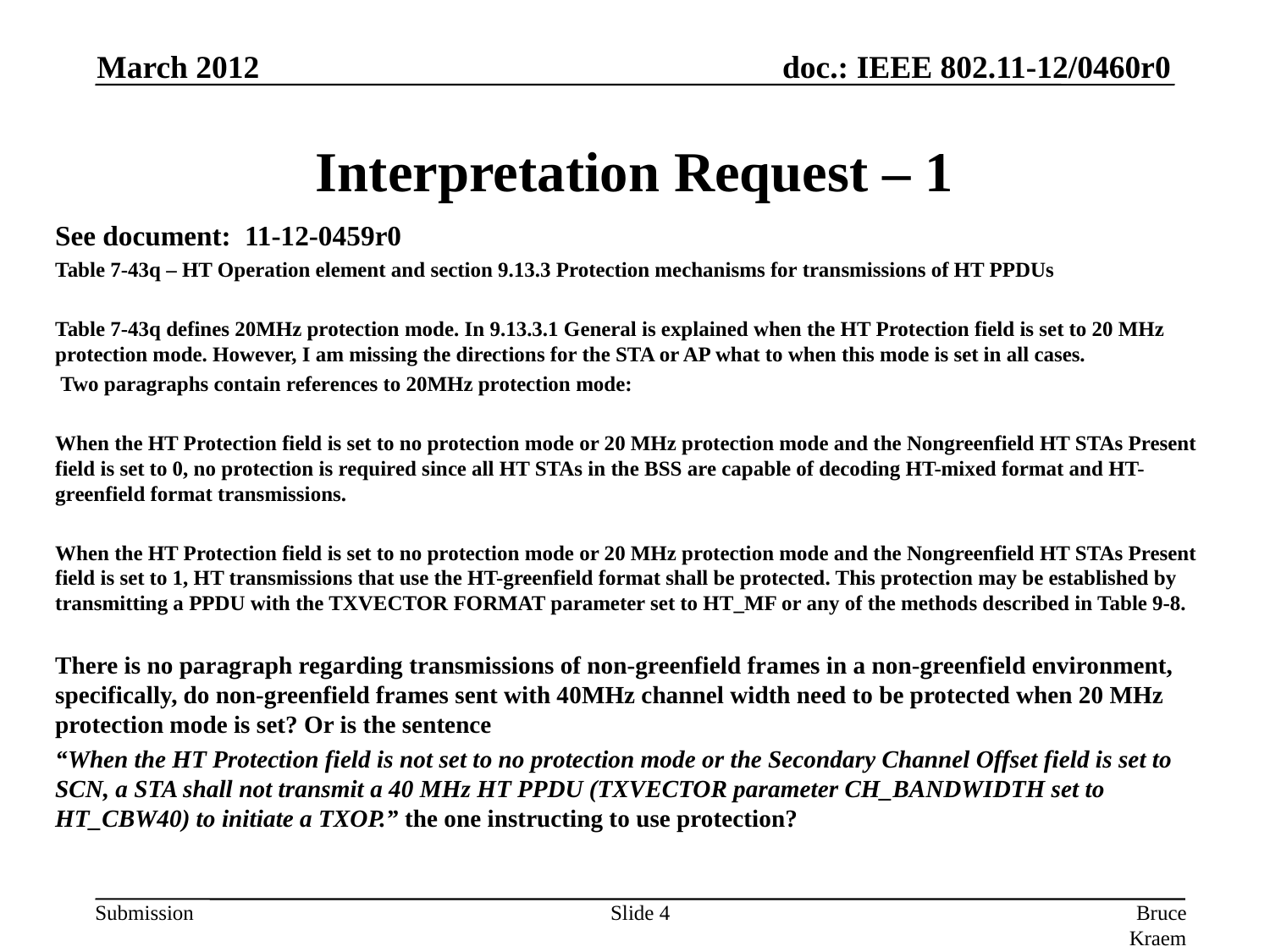

March 2012
# Interpretation Request – 1
See document:  11-12-0459r0
Table 7-43q – HT Operation element and section 9.13.3 Protection mechanisms for transmissions of HT PPDUs

Table 7-43q defines 20MHz protection mode. In 9.13.3.1 General is explained when the HT Protection field is set to 20 MHz protection mode. However, I am missing the directions for the STA or AP what to when this mode is set in all cases.
 Two paragraphs contain references to 20MHz protection mode:

When the HT Protection field is set to no protection mode or 20 MHz protection mode and the Nongreenfield HT STAs Present field is set to 0, no protection is required since all HT STAs in the BSS are capable of decoding HT-mixed format and HT-greenfield format transmissions.

When the HT Protection field is set to no protection mode or 20 MHz protection mode and the Nongreenfield HT STAs Present field is set to 1, HT transmissions that use the HT-greenfield format shall be protected. This protection may be established by transmitting a PPDU with the TXVECTOR FORMAT parameter set to HT_MF or any of the methods described in Table 9-8.

There is no paragraph regarding transmissions of non-greenfield frames in a non-greenfield environment, specifically, do non-greenfield frames sent with 40MHz channel width need to be protected when 20 MHz protection mode is set? Or is the sentence
“When the HT Protection field is not set to no protection mode or the Secondary Channel Offset field is set to SCN, a STA shall not transmit a 40 MHz HT PPDU (TXVECTOR parameter CH_BANDWIDTH set to HT_CBW40) to initiate a TXOP.” the one instructing to use protection?

Slide 4
Bruce Kraemer,  Marvell